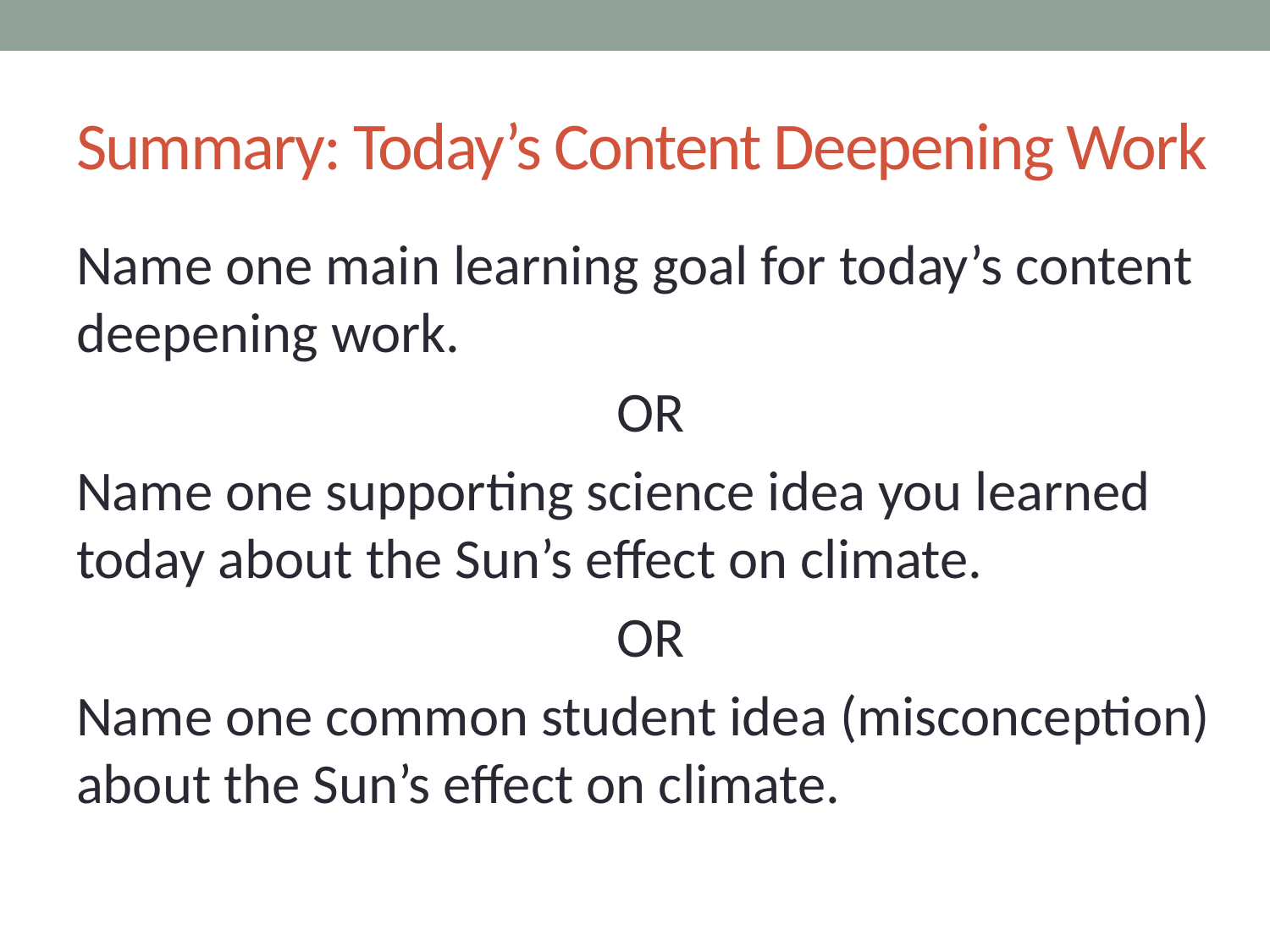

# Summary: Today’s Content Deepening Work
Name one main learning goal for today’s content deepening work.
OR
Name one supporting science idea you learned today about the Sun’s effect on climate.
OR
Name one common student idea (misconception) about the Sun’s effect on climate.